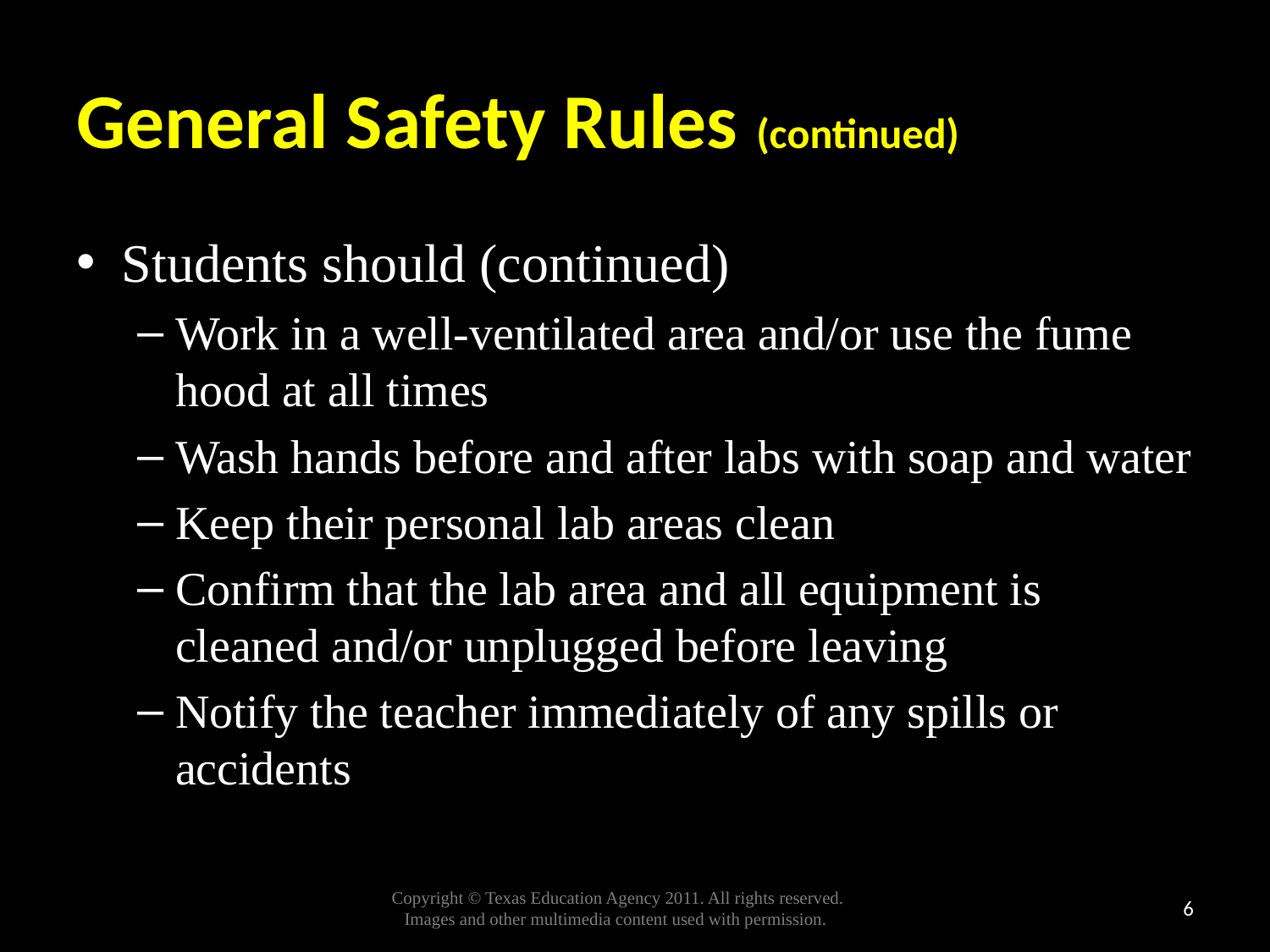

# General Safety Rules (continued)
Students should (continued)
Work in a well-ventilated area and/or use the fume hood at all times
Wash hands before and after labs with soap and water
Keep their personal lab areas clean
Confirm that the lab area and all equipment is cleaned and/or unplugged before leaving
Notify the teacher immediately of any spills or accidents
6